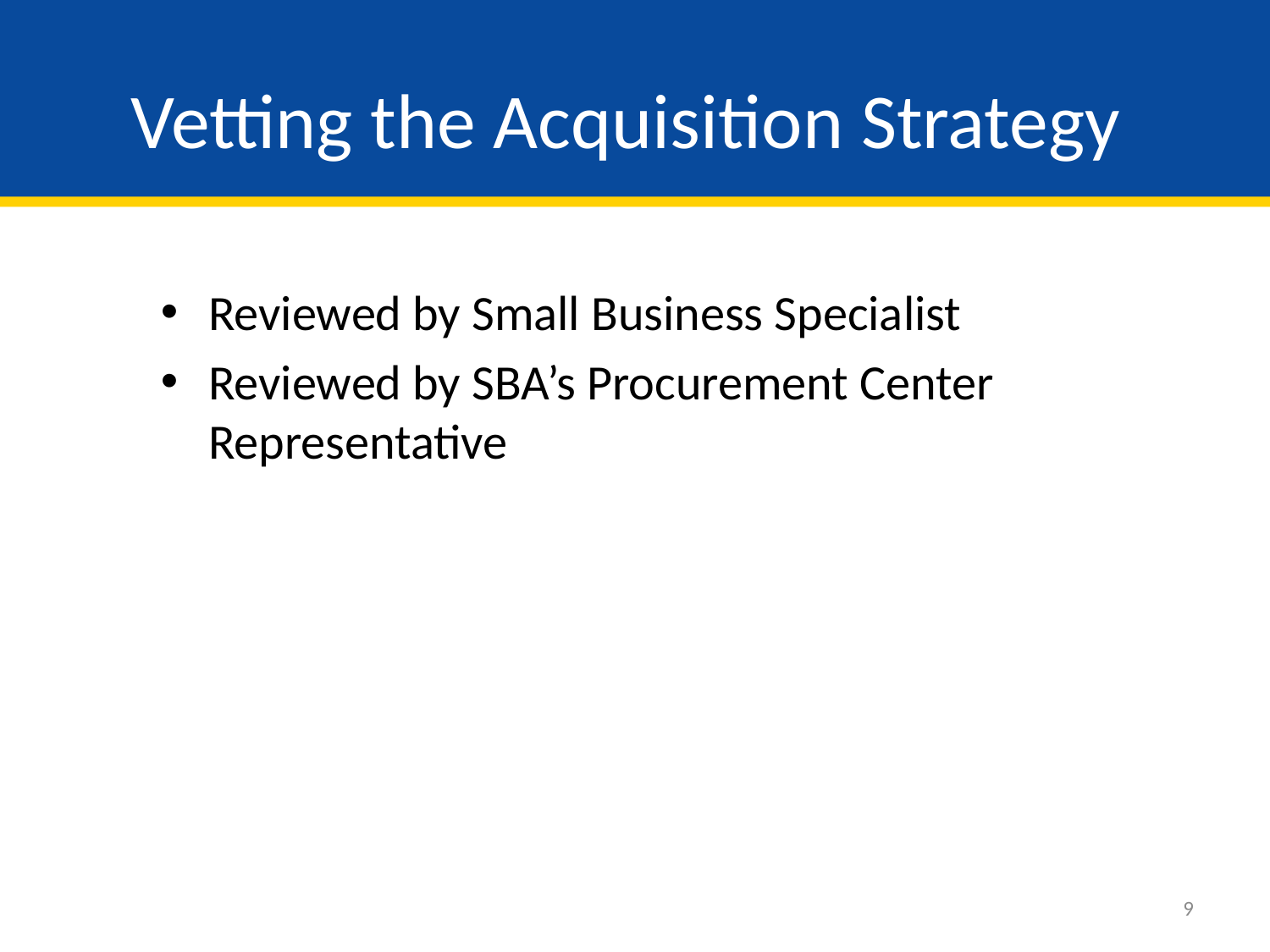

# Vetting the Acquisition Strategy
Reviewed by Small Business Specialist
Reviewed by SBA’s Procurement Center Representative
9